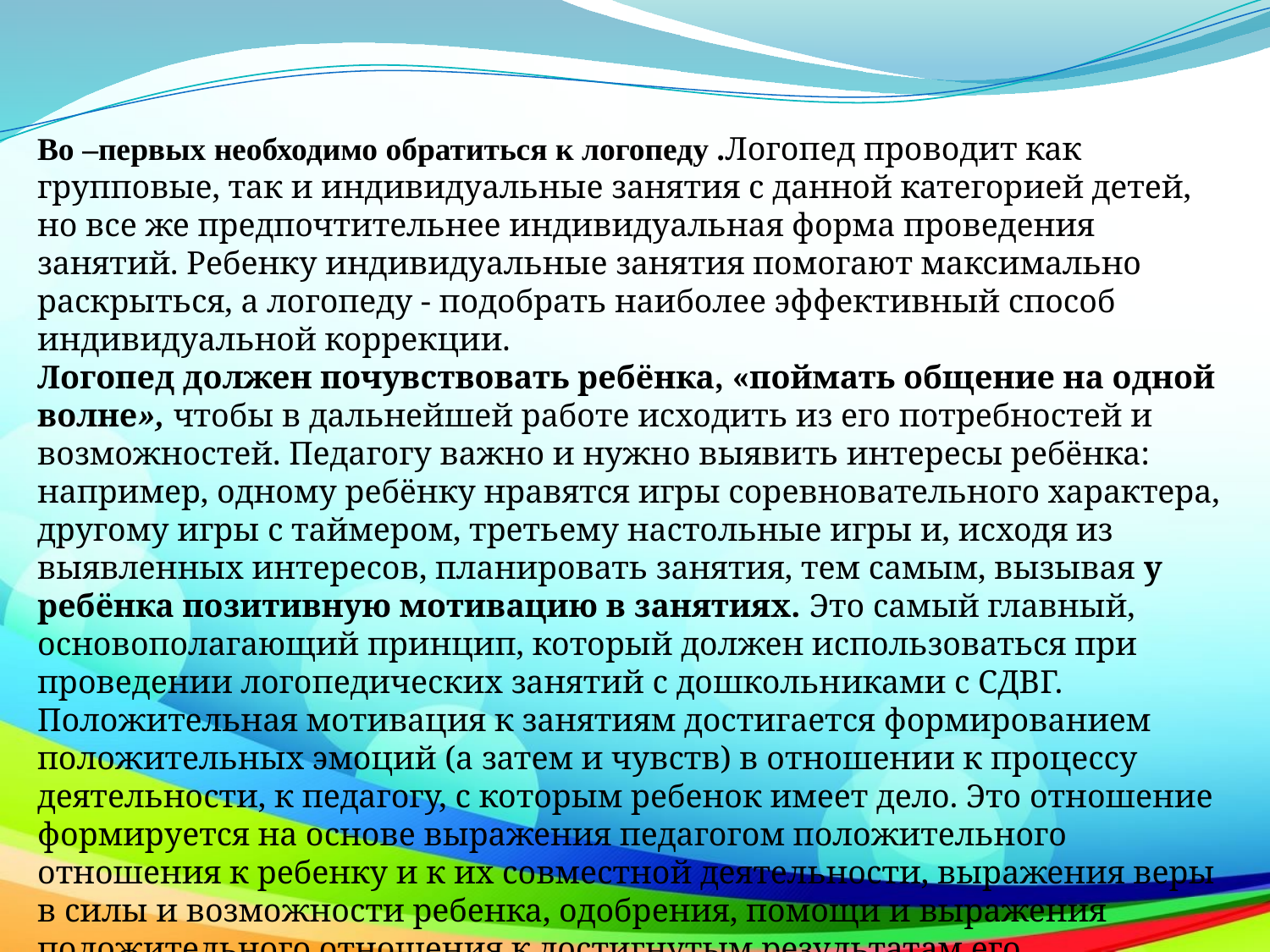

Во –первых необходимо обратиться к логопеду .Логопед проводит как групповые, так и индивидуальные занятия с данной категорией детей, но все же предпочтительнее индивидуальная форма проведения занятий. Ребенку индивидуальные занятия помогают максимально раскрыться, а логопеду - подобрать наиболее эффективный способ индивидуальной коррекции.
Логопед должен почувствовать ребёнка, «поймать общение на одной волне», чтобы в дальнейшей работе исходить из его потребностей и возможностей. Педагогу важно и нужно выявить интересы ребёнка: например, одному ребёнку нравятся игры соревновательного характера, другому игры с таймером, третьему настольные игры и, исходя из выявленных интересов, планировать занятия, тем самым, вызывая у ребёнка позитивную мотивацию в занятиях. Это самый главный, основополагающий принцип, который должен использоваться при проведении логопедических занятий с дошкольниками с СДВГ. Положительная мотивация к занятиям достигается формированием положительных эмоций (а затем и чувств) в отношении к процессу деятельности, к педагогу, с которым ребенок имеет дело. Это отношение формируется на основе выражения педагогом положительного отношения к ребенку и к их совместной деятельности, выражения веры в силы и возможности ребенка, одобрения, помощи и выражения положительного отношения к достигнутым результатам его деятельности.